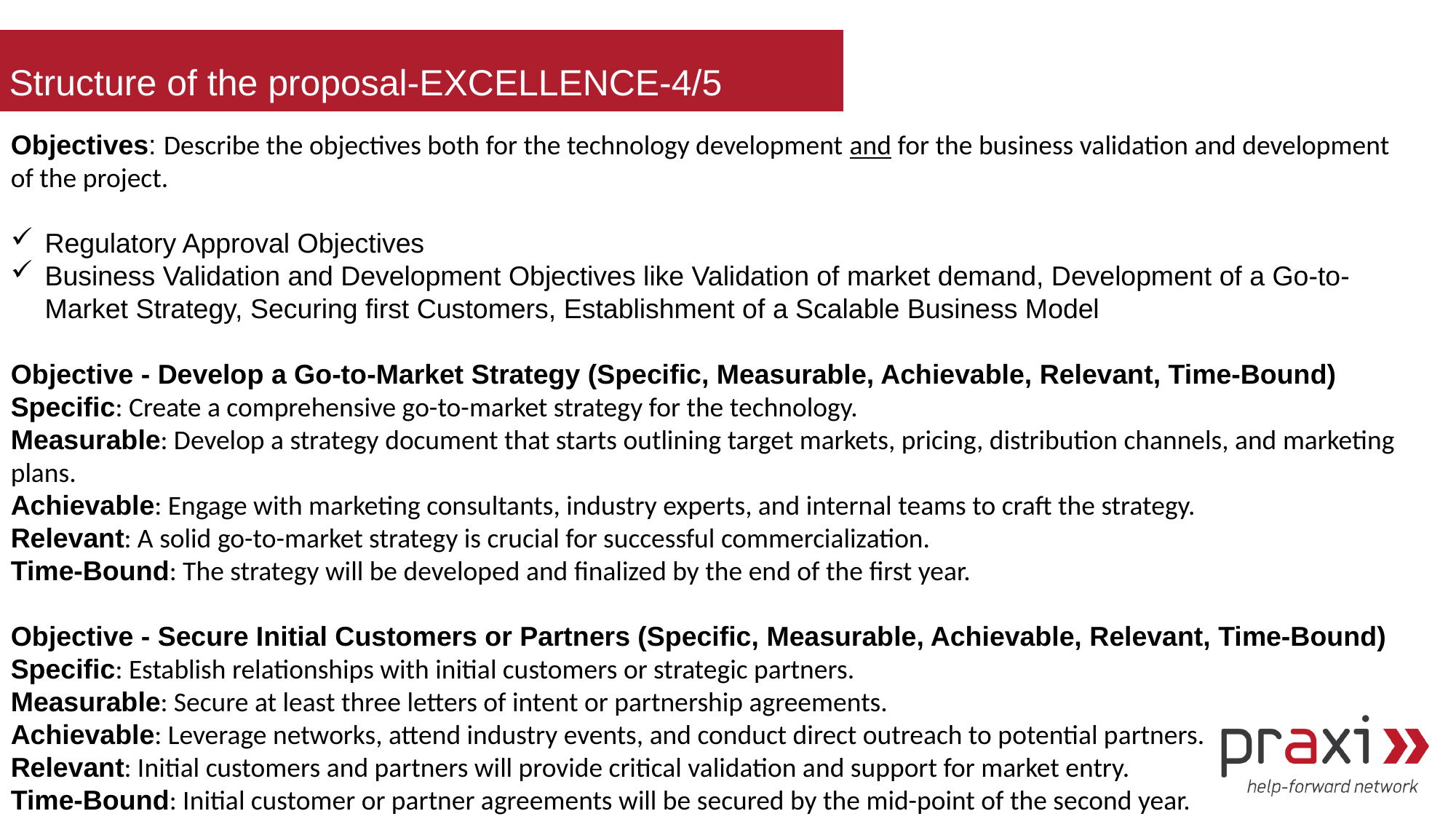

Structure of the proposal-EXCELLENCE-4/5

Objectives: Describe the objectives both for the technology development and for the business validation and development of the project.

Regulatory Approval Objectives
Business Validation and Development Objectives like Validation of market demand, Development of a Go-to-Market Strategy, Securing first Customers, Establishment of a Scalable Business Model

Objective - Develop a Go-to-Market Strategy (Specific, Measurable, Achievable, Relevant, Time-Bound)
Specific: Create a comprehensive go-to-market strategy for the technology.
Measurable: Develop a strategy document that starts outlining target markets, pricing, distribution channels, and marketing plans.
Achievable: Engage with marketing consultants, industry experts, and internal teams to craft the strategy.
Relevant: A solid go-to-market strategy is crucial for successful commercialization.
Time-Bound: The strategy will be developed and finalized by the end of the first year.

Objective - Secure Initial Customers or Partners (Specific, Measurable, Achievable, Relevant, Time-Bound)
Specific: Establish relationships with initial customers or strategic partners.
Measurable: Secure at least three letters of intent or partnership agreements.
Achievable: Leverage networks, attend industry events, and conduct direct outreach to potential partners.
Relevant: Initial customers and partners will provide critical validation and support for market entry.
Time-Bound: Initial customer or partner agreements will be secured by the mid-point of the second year.